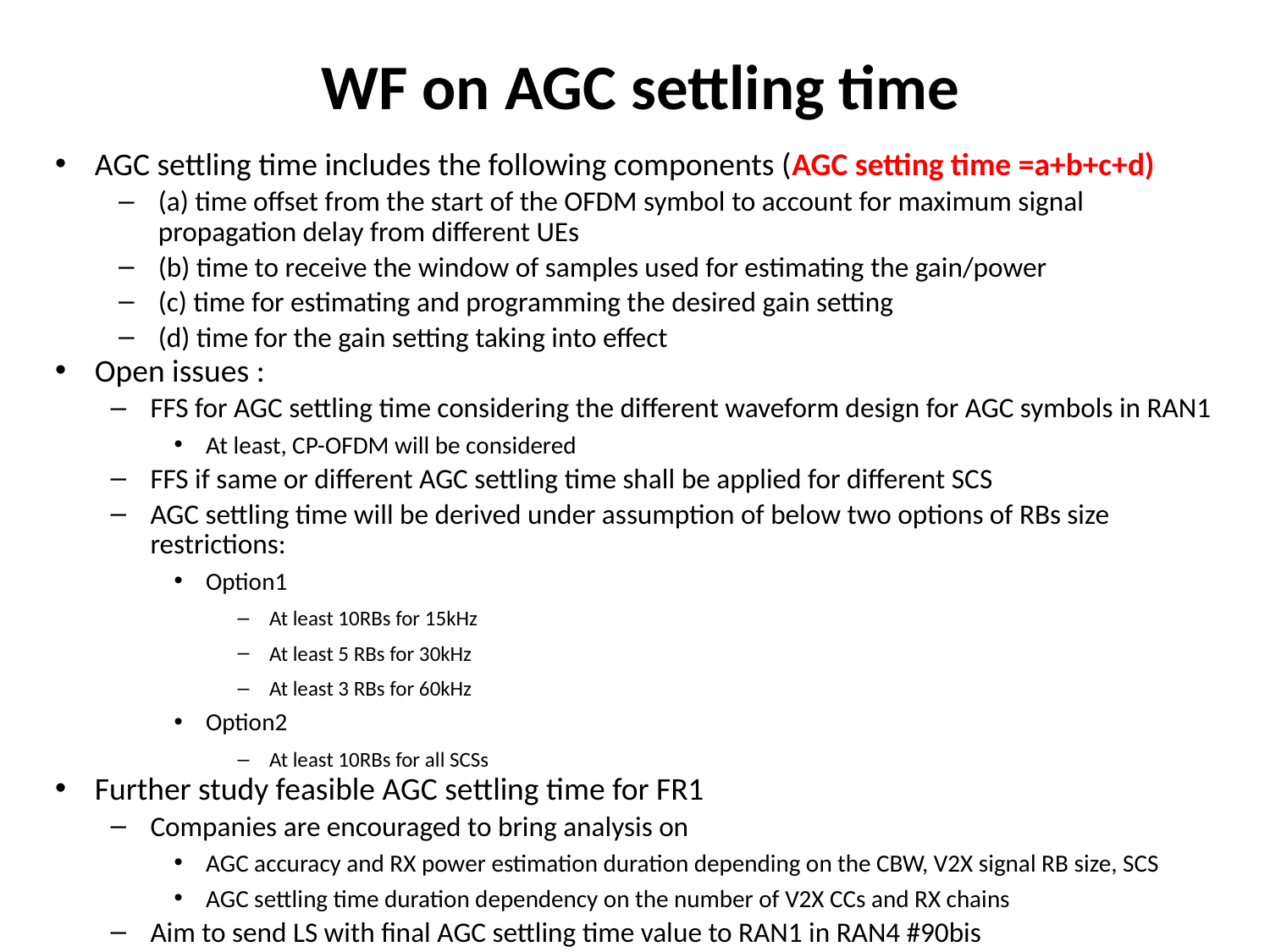

# WF on AGC settling time
AGC settling time includes the following components (AGC setting time =a+b+c+d)
(a) time offset from the start of the OFDM symbol to account for maximum signal propagation delay from different UEs
(b) time to receive the window of samples used for estimating the gain/power
(c) time for estimating and programming the desired gain setting
(d) time for the gain setting taking into effect
Open issues :
FFS for AGC settling time considering the different waveform design for AGC symbols in RAN1
At least, CP-OFDM will be considered
FFS if same or different AGC settling time shall be applied for different SCS
AGC settling time will be derived under assumption of below two options of RBs size restrictions:
Option1
At least 10RBs for 15kHz
At least 5 RBs for 30kHz
At least 3 RBs for 60kHz
Option2
At least 10RBs for all SCSs
Further study feasible AGC settling time for FR1
Companies are encouraged to bring analysis on
AGC accuracy and RX power estimation duration depending on the CBW, V2X signal RB size, SCS
AGC settling time duration dependency on the number of V2X CCs and RX chains
Aim to send LS with final AGC settling time value to RAN1 in RAN4 #90bis